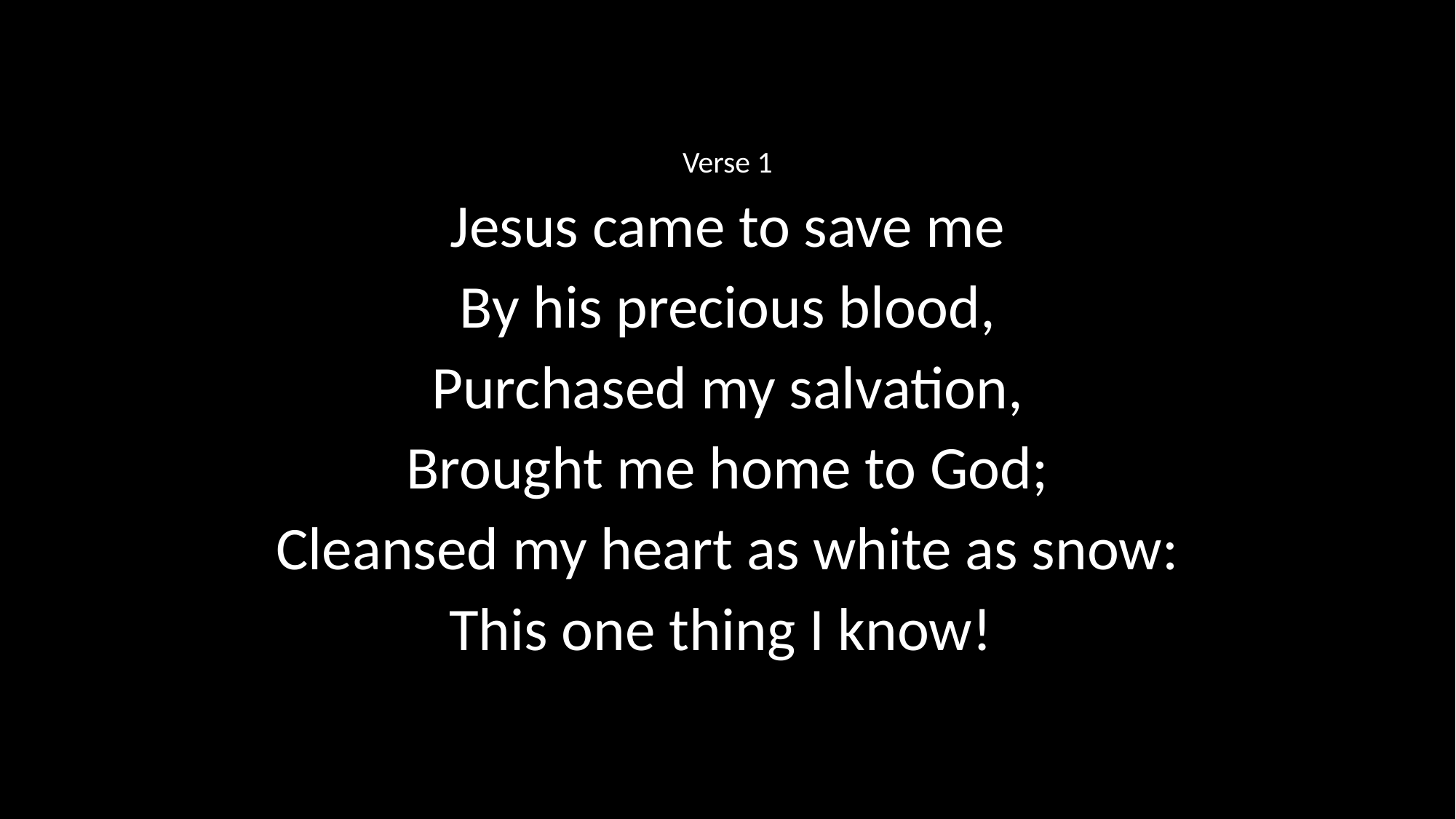

Verse 1
Jesus came to save me
By his precious blood,
Purchased my salvation,
Brought me home to God;
Cleansed my heart as white as snow:
This one thing I know!